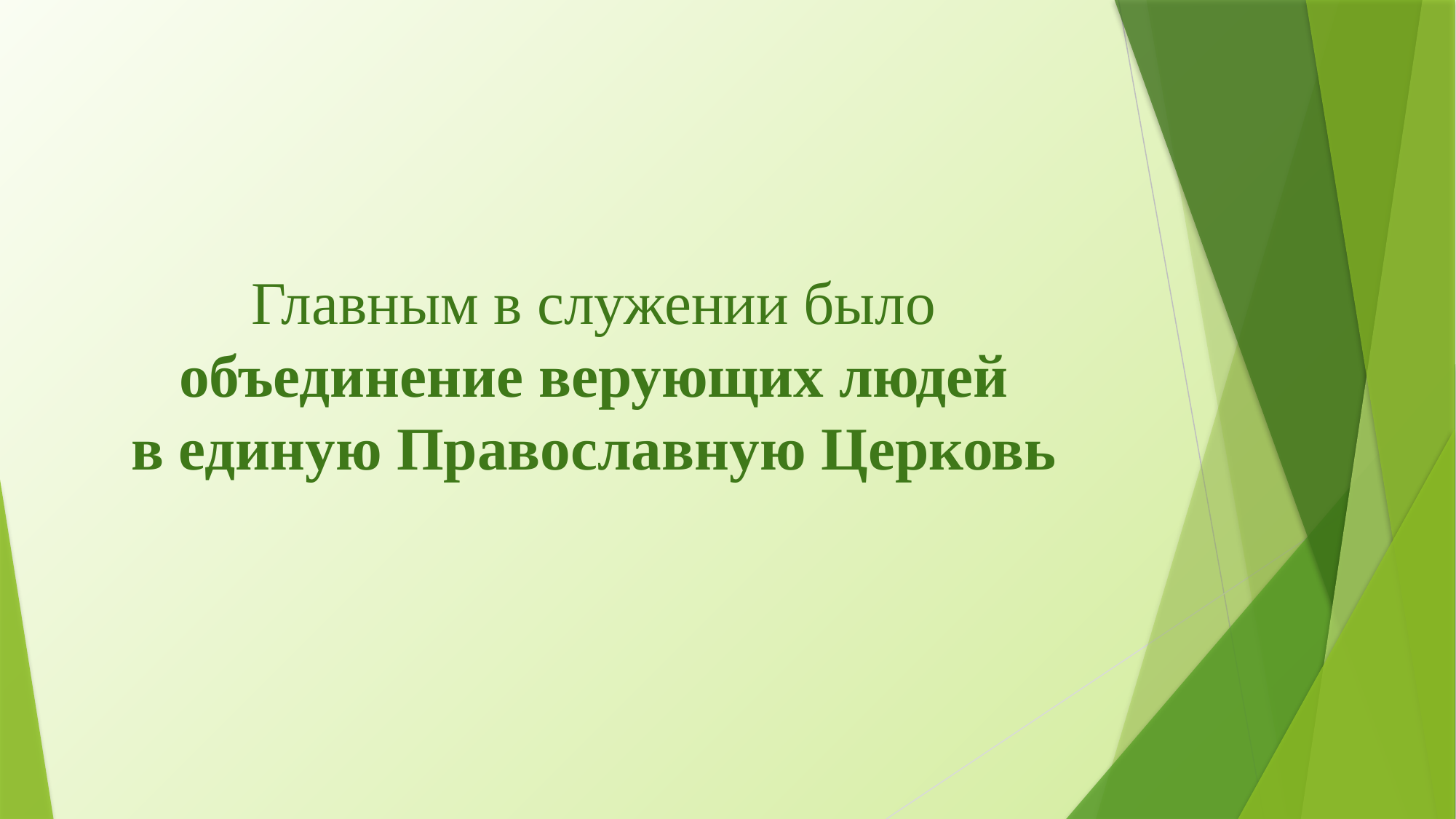

#
Главным в служении было
объединение верующих людей
в единую Православную Церковь